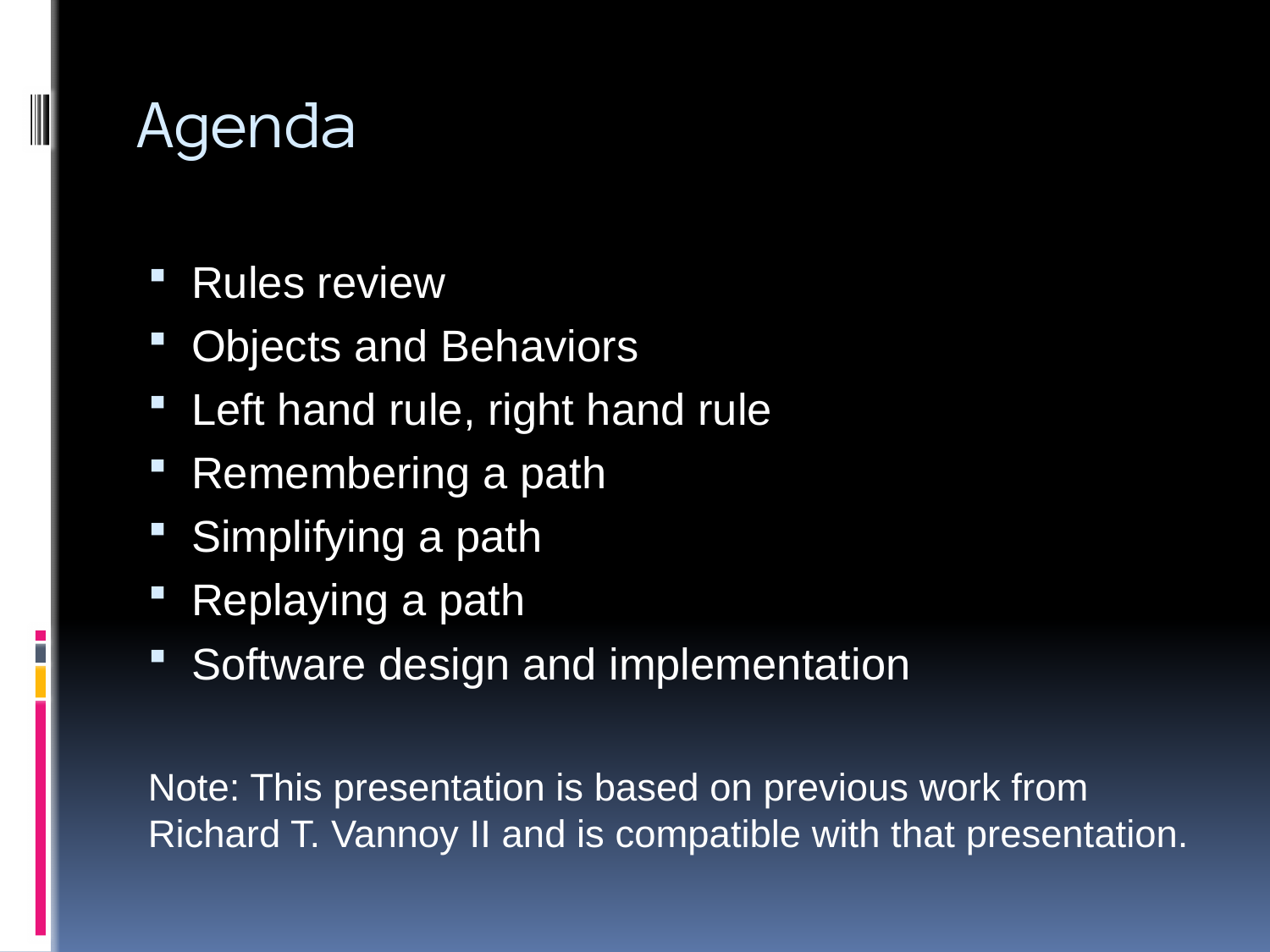

# Agenda
Rules review
Objects and Behaviors
Left hand rule, right hand rule
Remembering a path
Simplifying a path
Replaying a path
Software design and implementation

Note: This presentation is based on previous work from Richard T. Vannoy II and is compatible with that presentation.